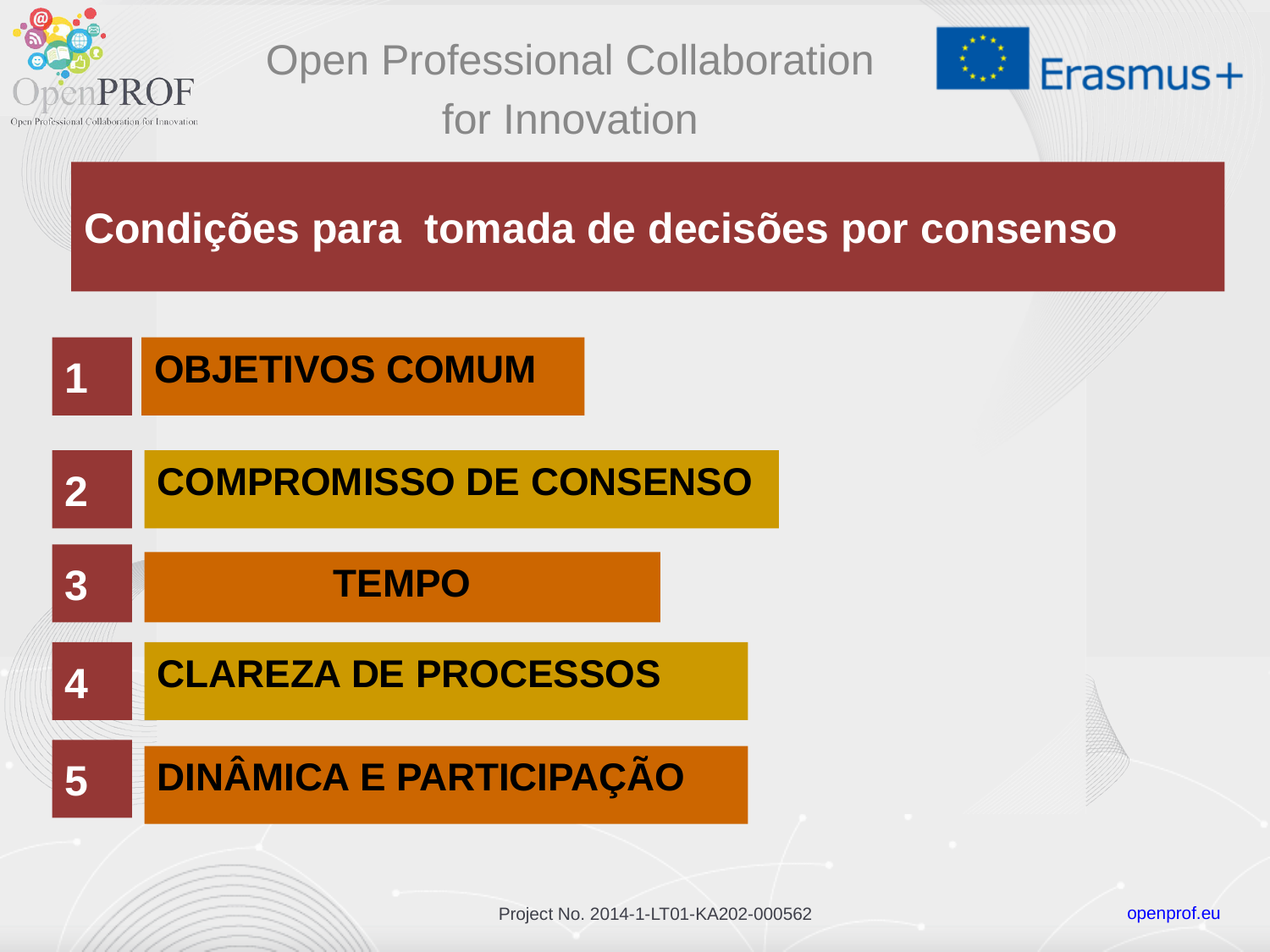

Open Professional Collaboration
for Innovation
# Condições para  tomada de decisões por consenso
1
Objetivos Comum
2
Compromisso de Consenso
3
Tempo
Clareza de Processos
4
5
DINÂMICA E PARTICIPAÇÃO